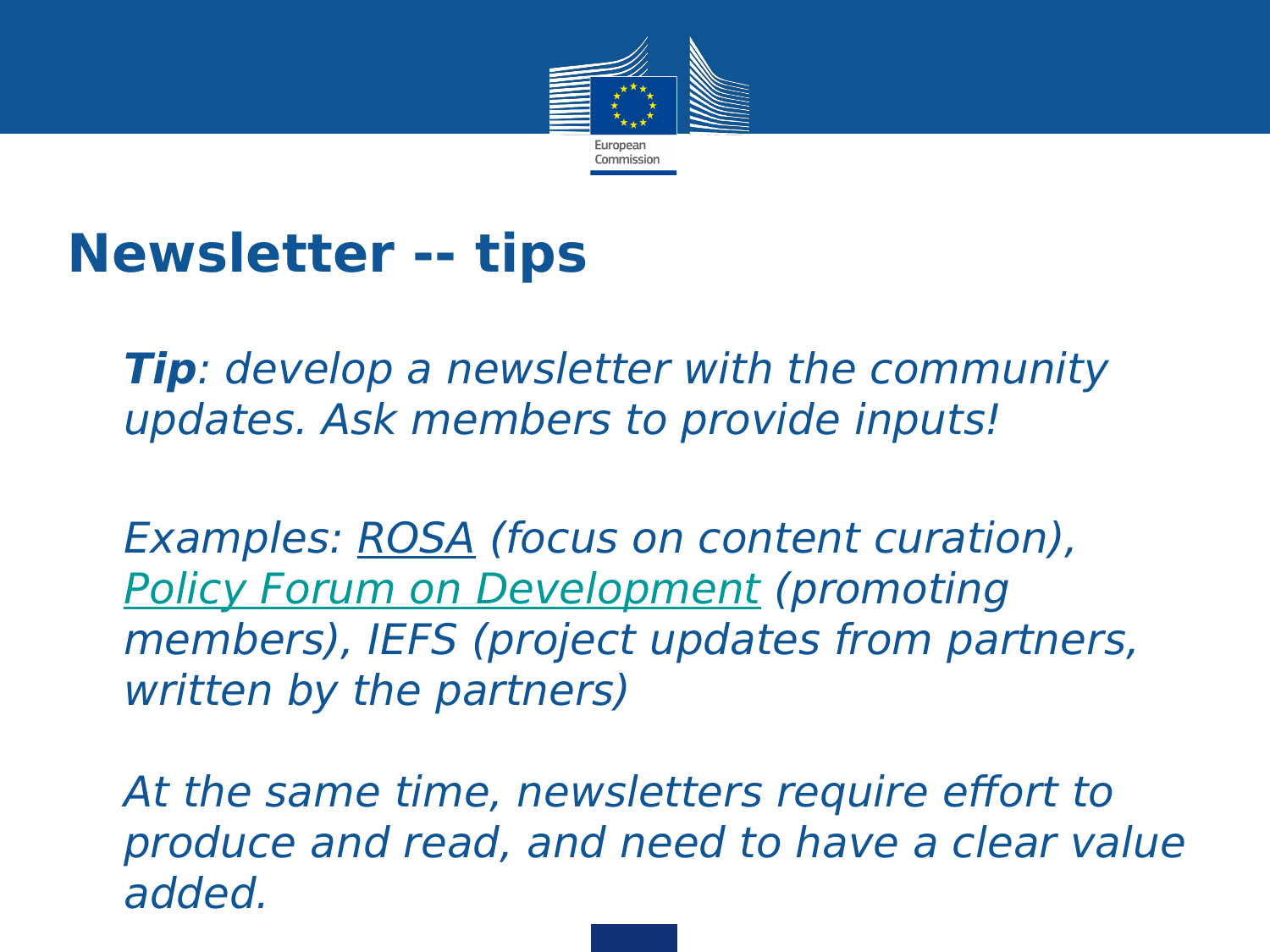

# Newsletter -- tips
Tip: develop a newsletter with the community updates. Ask members to provide inputs!

Examples: ROSA (focus on content curation), Policy Forum on Development (promoting members), IEFS (project updates from partners, written by the partners)
At the same time, newsletters require effort to produce and read, and need to have a clear value added.